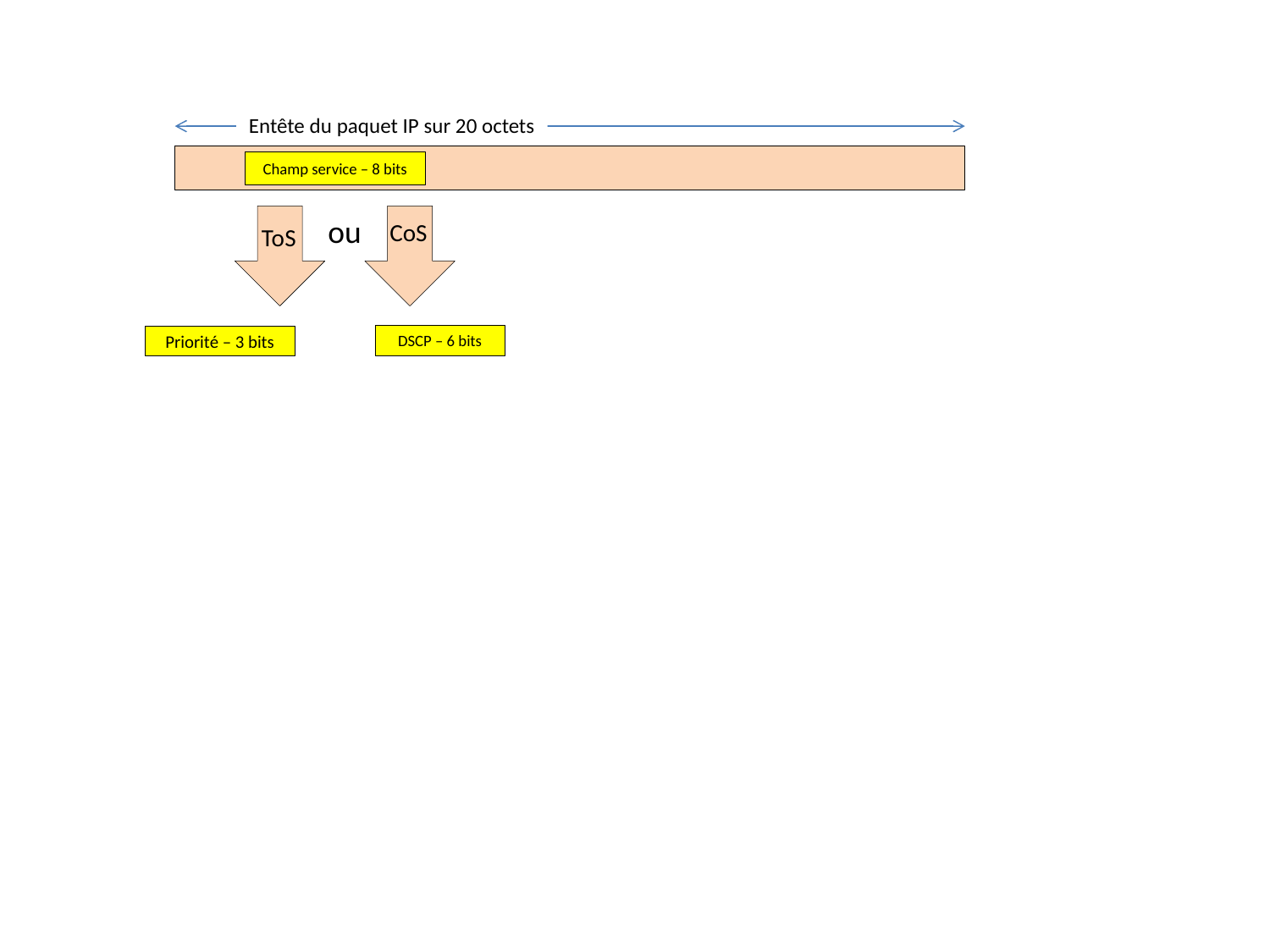

Entête du paquet IP sur 20 octets

Champ service – 8 bits
ou

CoS
ToS
DSCP – 6 bits
Priorité – 3 bits